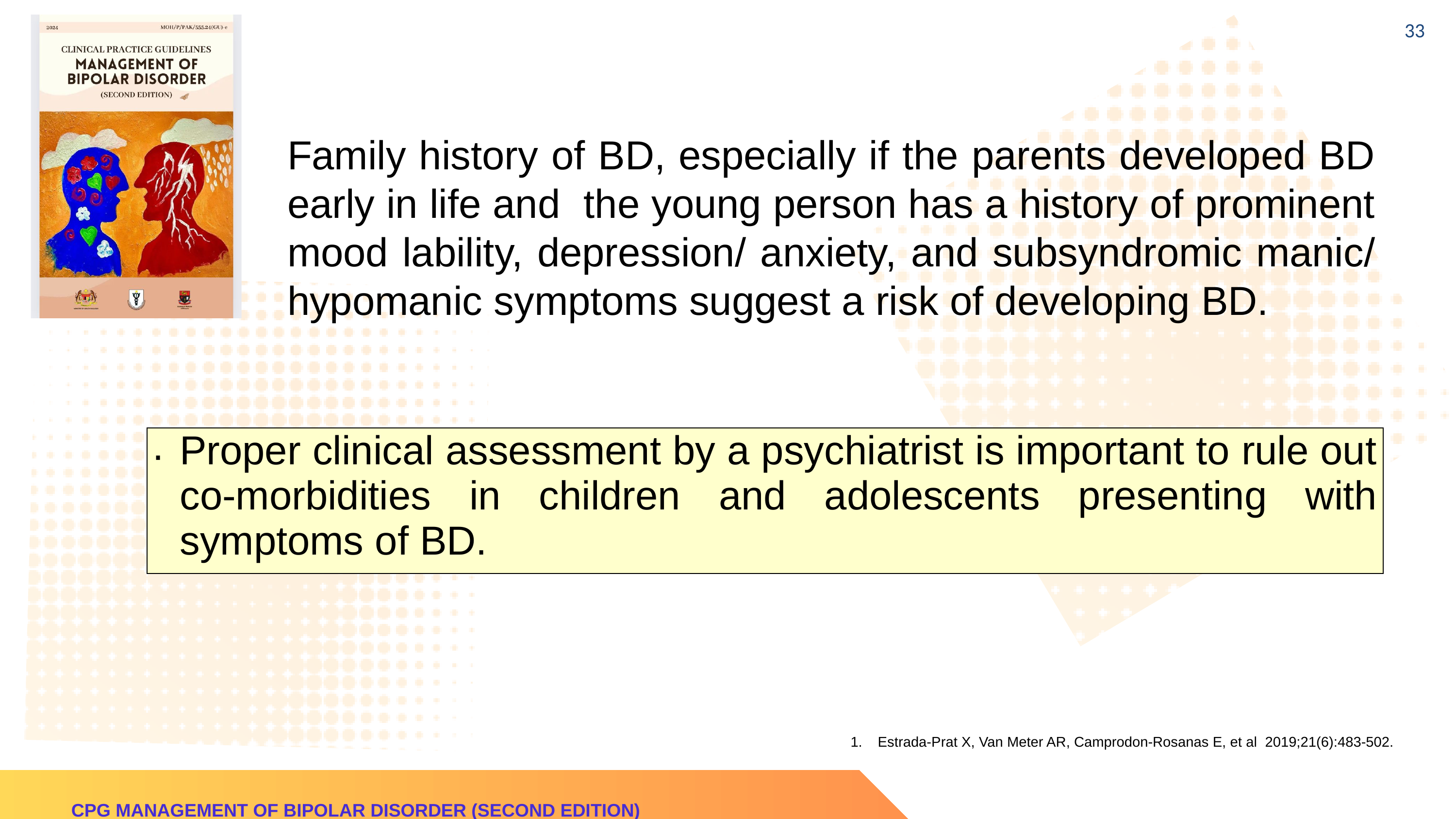

33

Family history of BD, especially if the parents developed BD early in life and  the young person has a history of prominent mood lability, depression/ anxiety, and subsyndromic manic/ hypomanic symptoms suggest a risk of developing BD.

| Proper clinical assessment by a psychiatrist is important to rule out co-morbidities in children and adolescents presenting with symptoms of BD. |
| --- |
Estrada-Prat X, Van Meter AR, Camprodon-Rosanas E, et al  2019;21(6):483-502.

CPG MANAGEMENT OF BIPOLAR DISORDER (SECOND EDITION)